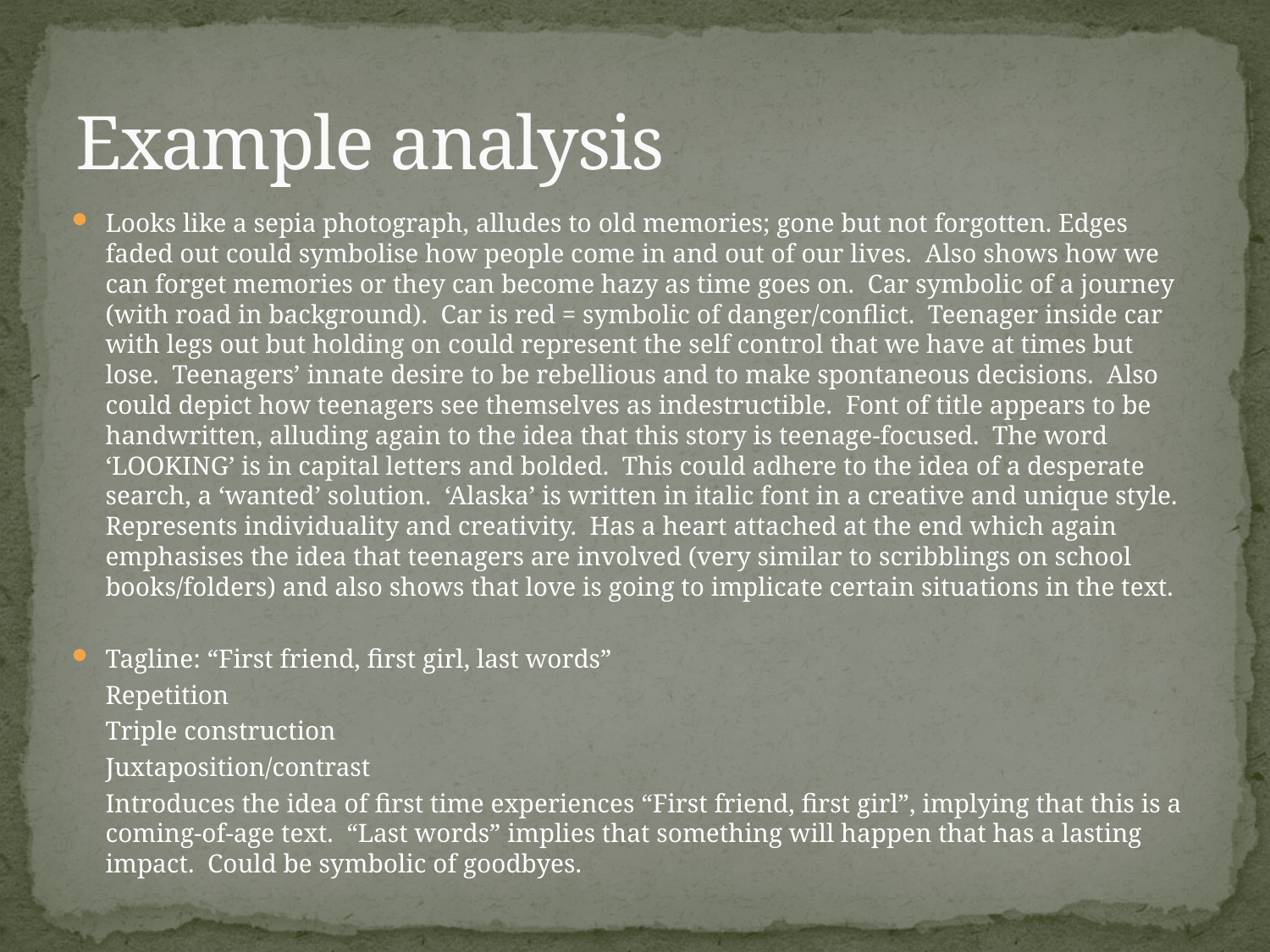

# Example analysis
Looks like a sepia photograph, alludes to old memories; gone but not forgotten. Edges faded out could symbolise how people come in and out of our lives.  Also shows how we can forget memories or they can become hazy as time goes on.  Car symbolic of a journey (with road in background).  Car is red = symbolic of danger/conflict.  Teenager inside car with legs out but holding on could represent the self control that we have at times but lose.  Teenagers’ innate desire to be rebellious and to make spontaneous decisions.  Also could depict how teenagers see themselves as indestructible.  Font of title appears to be handwritten, alluding again to the idea that this story is teenage-focused.  The word ‘LOOKING’ is in capital letters and bolded.  This could adhere to the idea of a desperate search, a ‘wanted’ solution.  ‘Alaska’ is written in italic font in a creative and unique style.  Represents individuality and creativity.  Has a heart attached at the end which again emphasises the idea that teenagers are involved (very similar to scribblings on school books/folders) and also shows that love is going to implicate certain situations in the text.

Tagline: “First friend, first girl, last words”
	Repetition
	Triple construction
	Juxtaposition/contrast
	Introduces the idea of first time experiences “First friend, first girl”, implying that this is a coming-of-age text.  “Last words” implies that something will happen that has a lasting impact.  Could be symbolic of goodbyes.